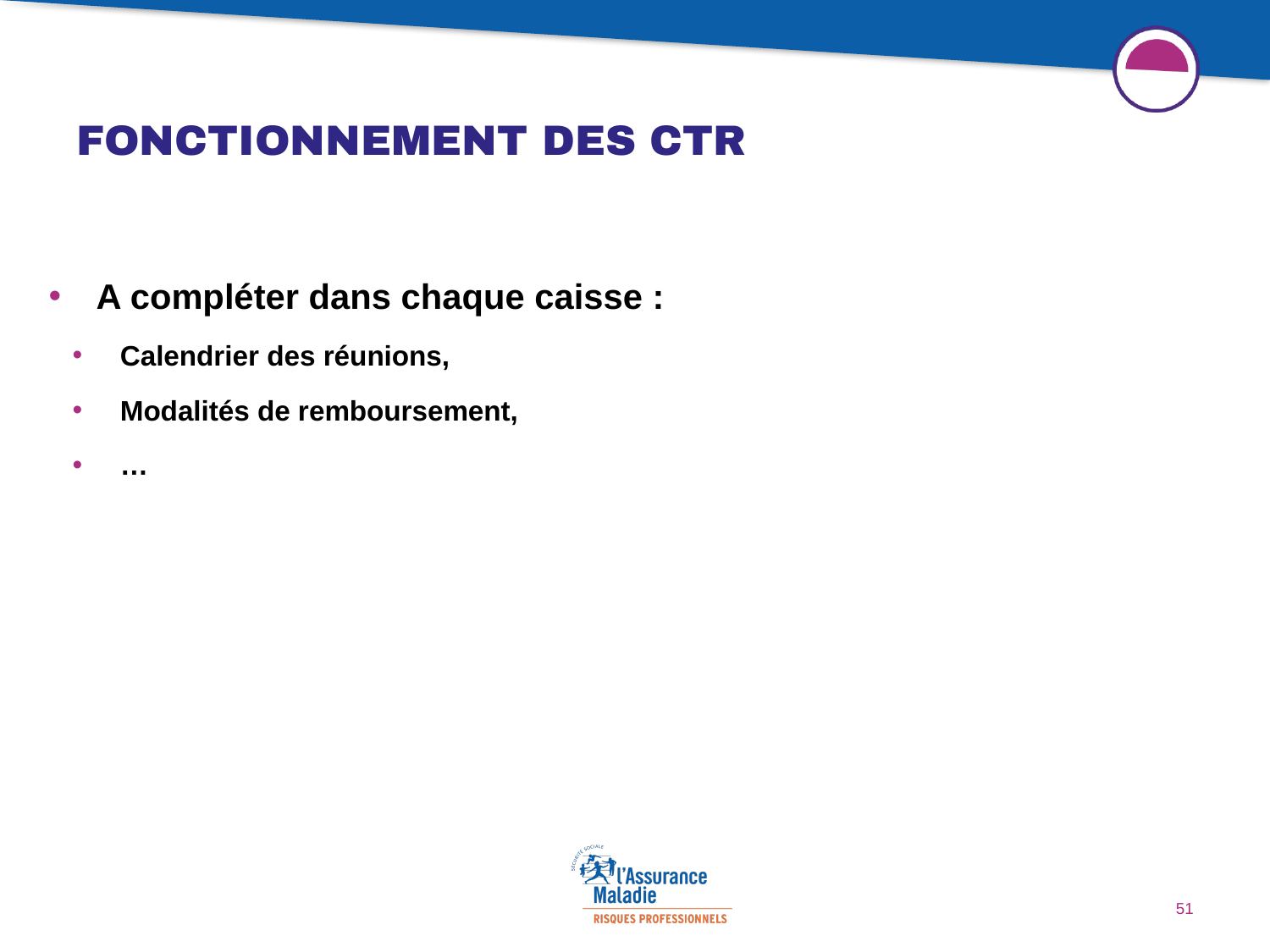

# Fonctionnement des ctr

A compléter dans chaque caisse :
Calendrier des réunions,
Modalités de remboursement,
…

51